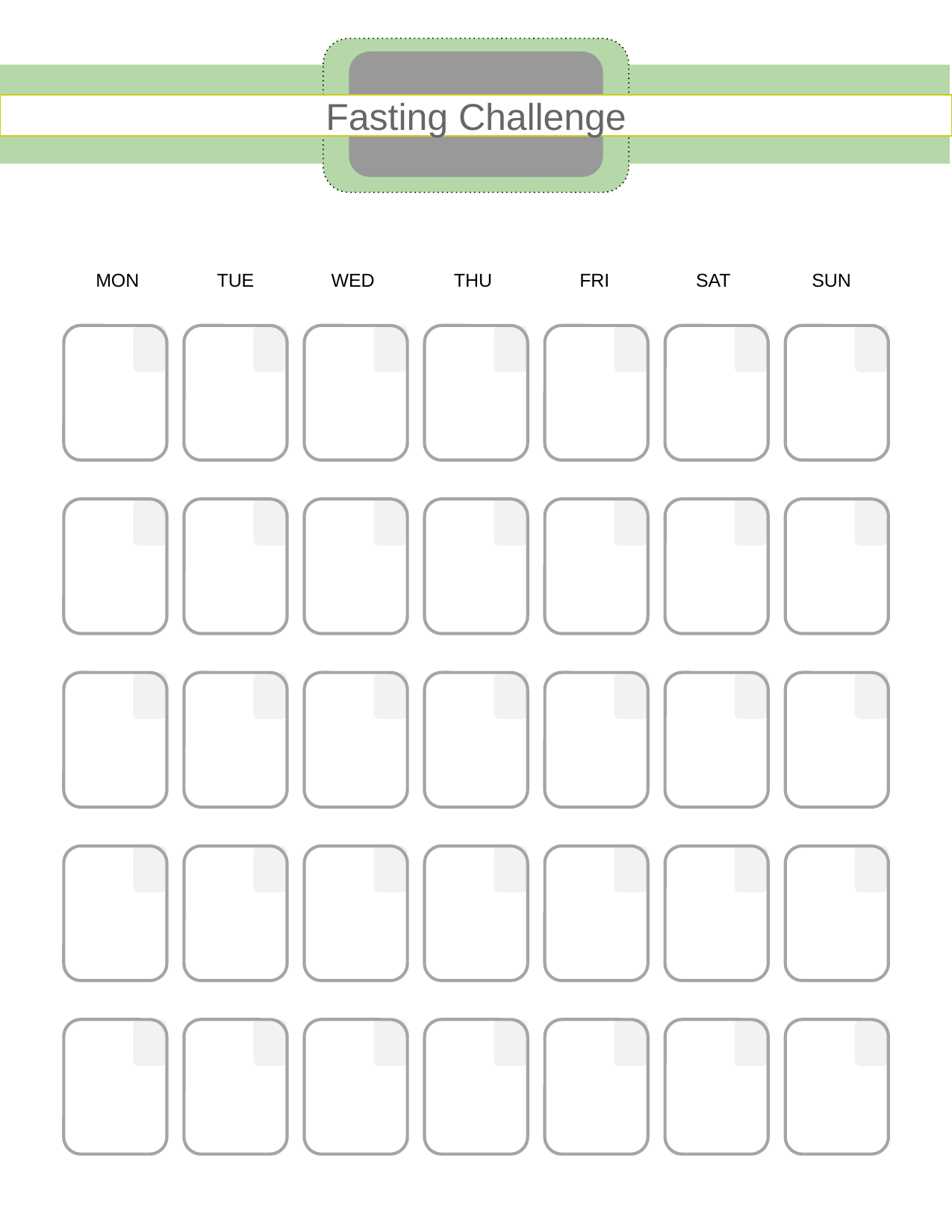

Fasting Challenge
MON
WED
THU
FRI
SAT
SUN
TUE